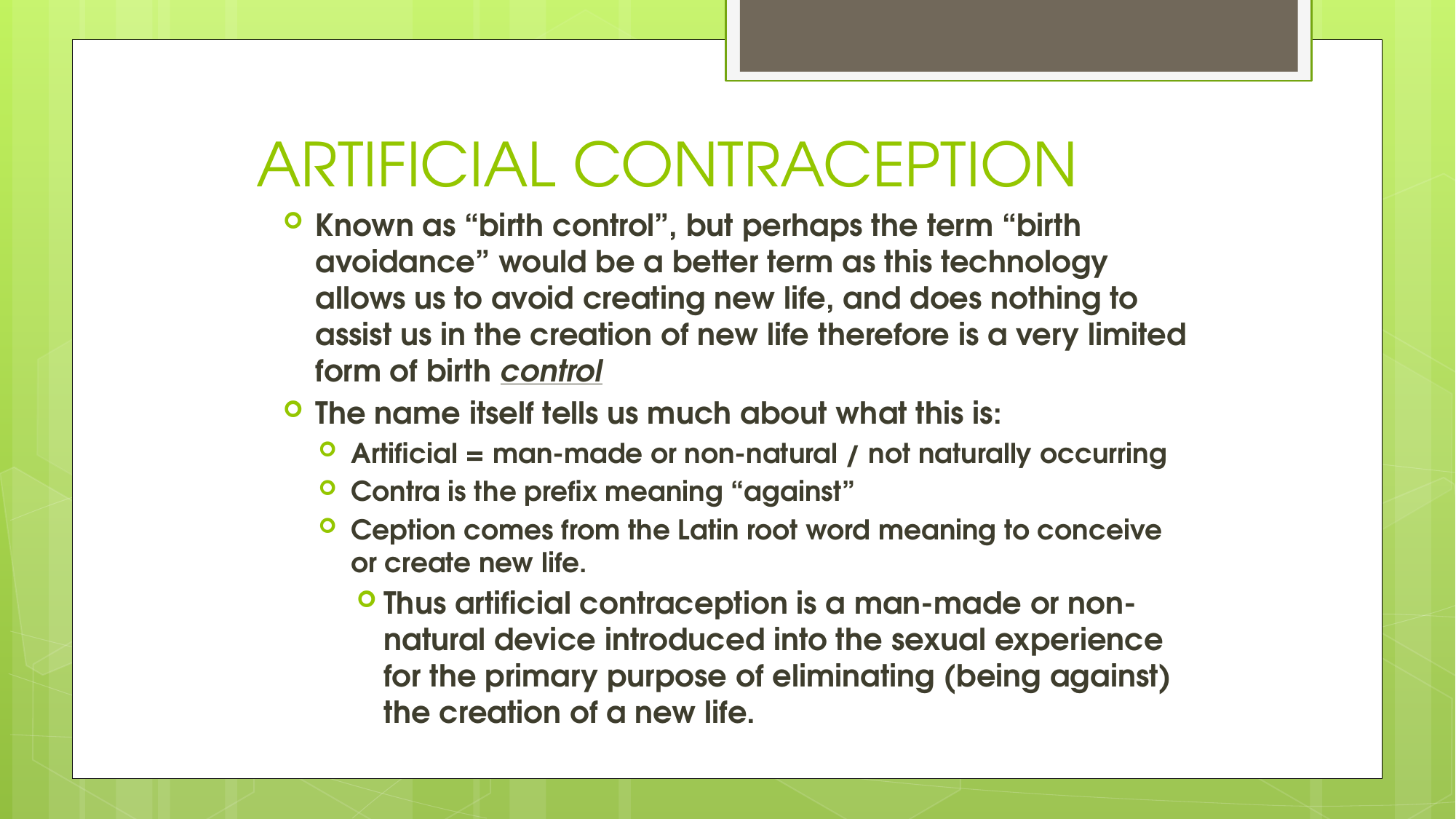

# ARTIFICIAL CONTRACEPTION
Known as “birth control”, but perhaps the term “birth avoidance” would be a better term as this technology allows us to avoid creating new life, and does nothing to assist us in the creation of new life therefore is a very limited form of birth control
The name itself tells us much about what this is:
Artificial = man-made or non-natural / not naturally occurring
Contra is the prefix meaning “against”
Ception comes from the Latin root word meaning to conceive or create new life.
Thus artificial contraception is a man-made or non-natural device introduced into the sexual experience for the primary purpose of eliminating (being against) the creation of a new life.